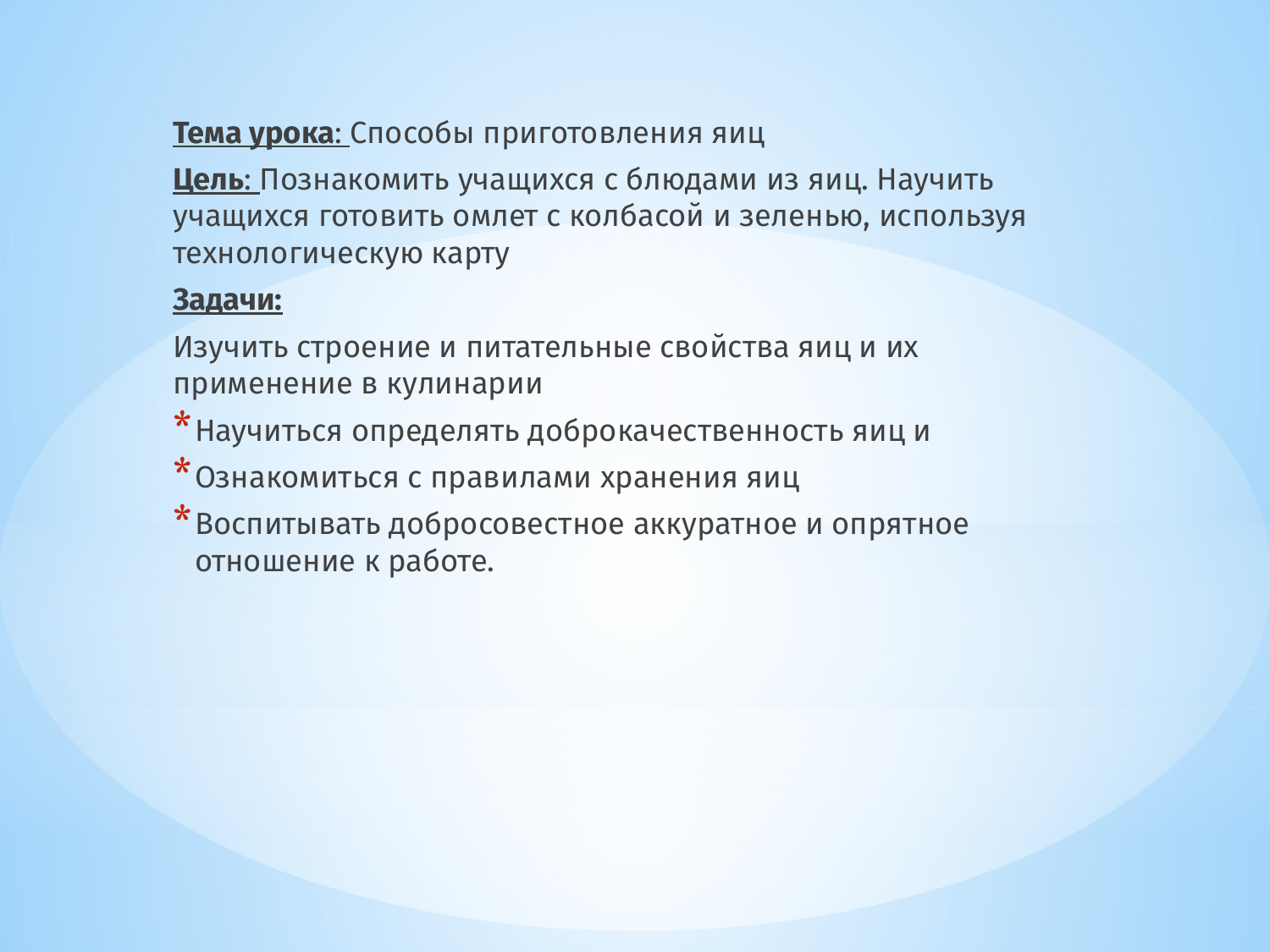

Тема урока: Способы приготовления яиц
Цель: Познакомить учащихся с блюдами из яиц. Научить учащихся готовить омлет с колбасой и зеленью, используя технологическую карту
Задачи:
Изучить строение и питательные свойства яиц и их применение в кулинарии
Научиться определять доброкачественность яиц и
Ознакомиться с правилами хранения яиц
Воспитывать добросовестное аккуратное и опрятное отношение к работе.